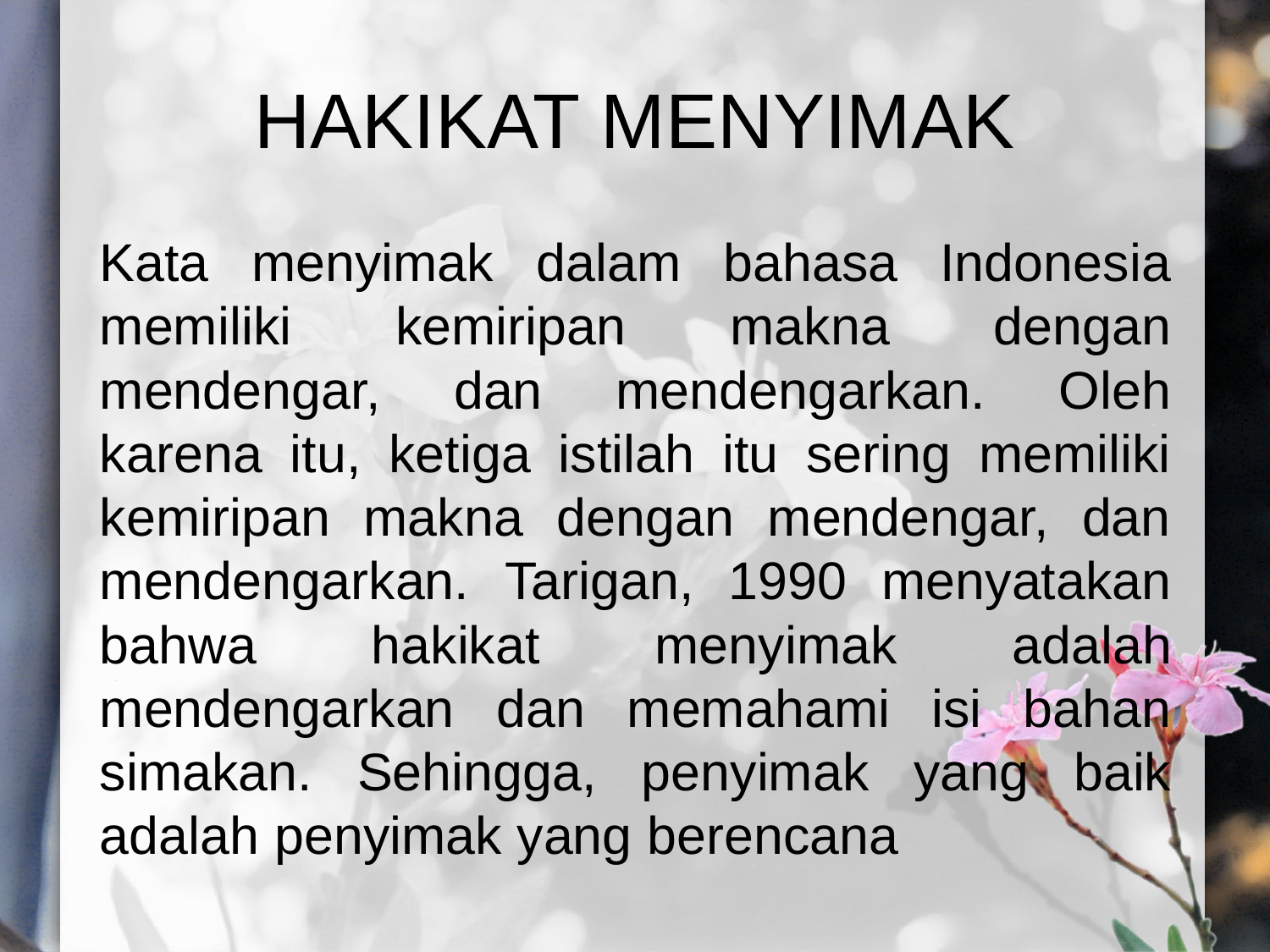

# HAKIKAT MENYIMAK
	Kata menyimak dalam bahasa Indonesia memiliki kemiripan makna dengan mendengar, dan mendengarkan. Oleh karena itu, ketiga istilah itu sering memiliki kemiripan makna dengan mendengar, dan mendengarkan. Tarigan, 1990 menyatakan bahwa hakikat menyimak adalah mendengarkan dan memahami isi bahan simakan. Sehingga, penyimak yang baik adalah penyimak yang berencana